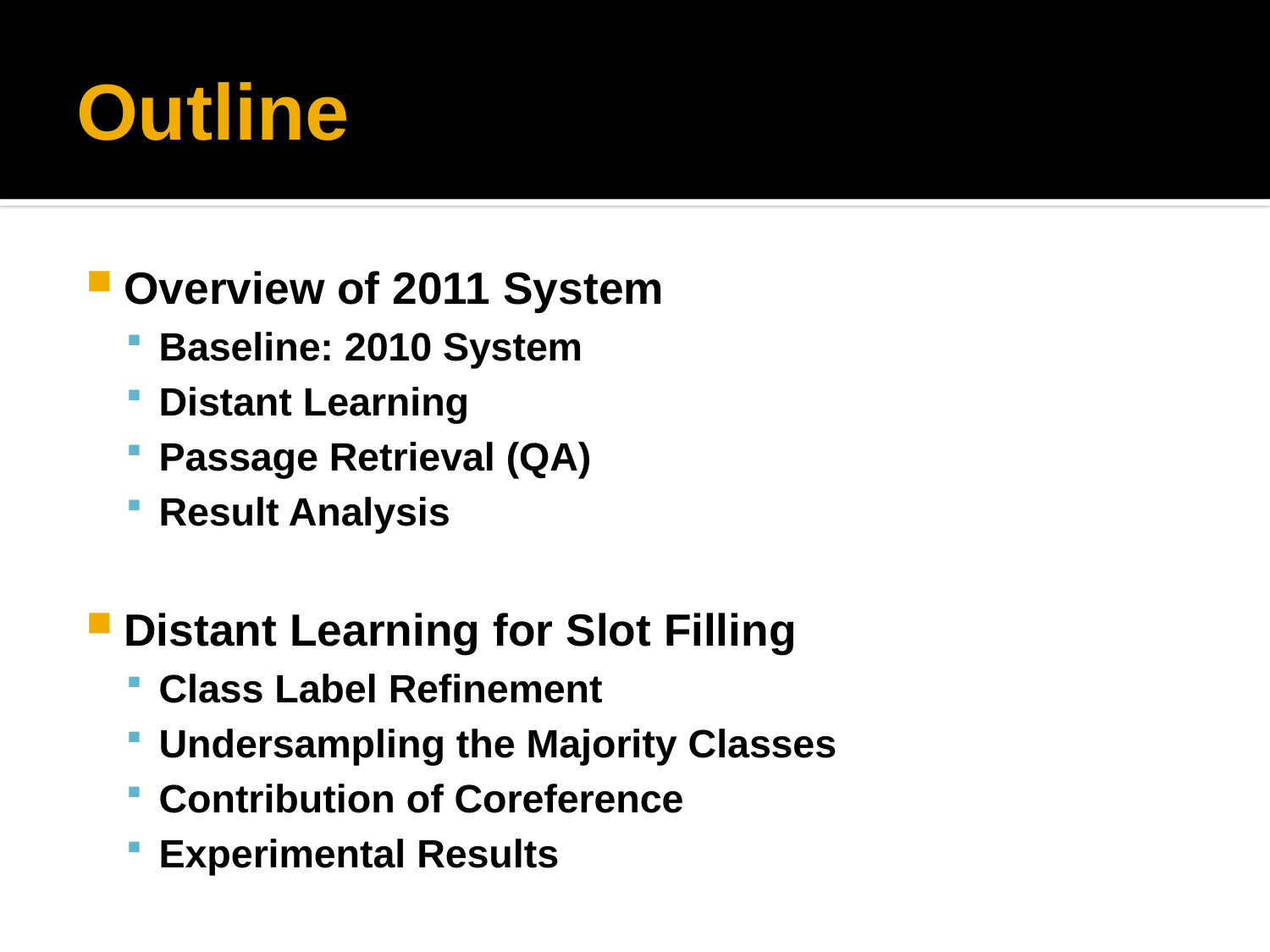

# Outline
Overview of 2011 System
Baseline: 2010 System
Distant Learning
Passage Retrieval (QA)
Result Analysis

Distant Learning for Slot Filling
Class Label Refinement
Undersampling the Majority Classes
Contribution of Coreference
Experimental Results